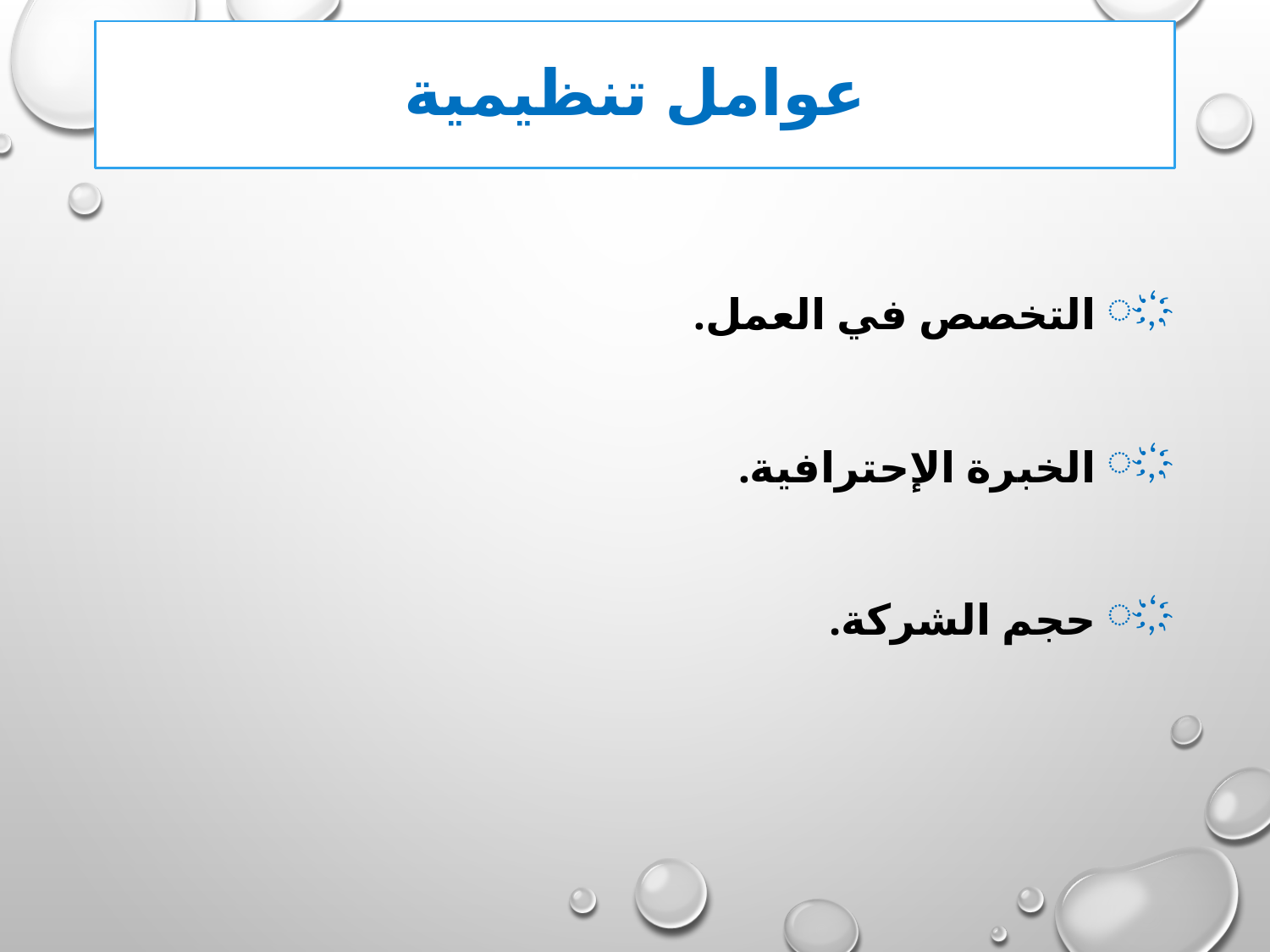

# عوامل تنظيمية
 التخصص في العمل.
 الخبرة الإحترافية.
 حجم الشركة.